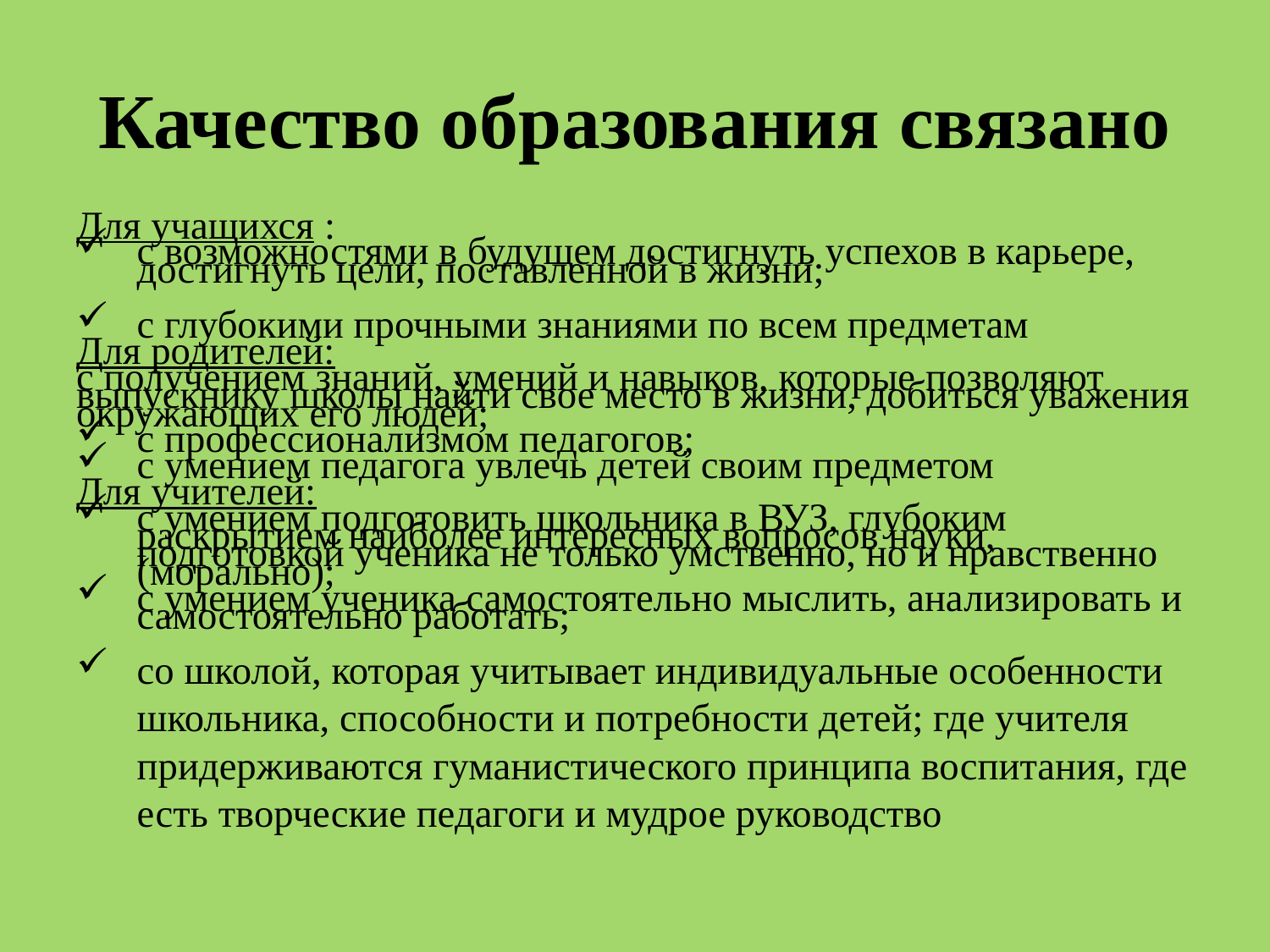

# Качество образования связано
Для учащихся :
с возможностями в будущем достигнуть успехов в карьере, достигнуть цели, поставленной в жизни;
с глубокими прочными знаниями по всем предметам
Для родителей:
с получением знаний, умений и навыков, которые позволяют выпускнику школы найти свое место в жизни, добиться уважения окружающих его людей;
с профессионализмом педагогов;
с умением педагога увлечь детей своим предметом
Для учителей:
с умением подготовить школьника в ВУЗ, глубоким раскрытием наиболее интересных вопросов науки, подготовкой ученика не только умственно, но и нравственно (морально);
с умением ученика самостоятельно мыслить, анализировать и самостоятельно работать;
со школой, которая учитывает индивидуальные особенности школьника, способности и потребности детей; где учителя придерживаются гуманистического принципа воспитания, где есть творческие педагоги и мудрое руководство